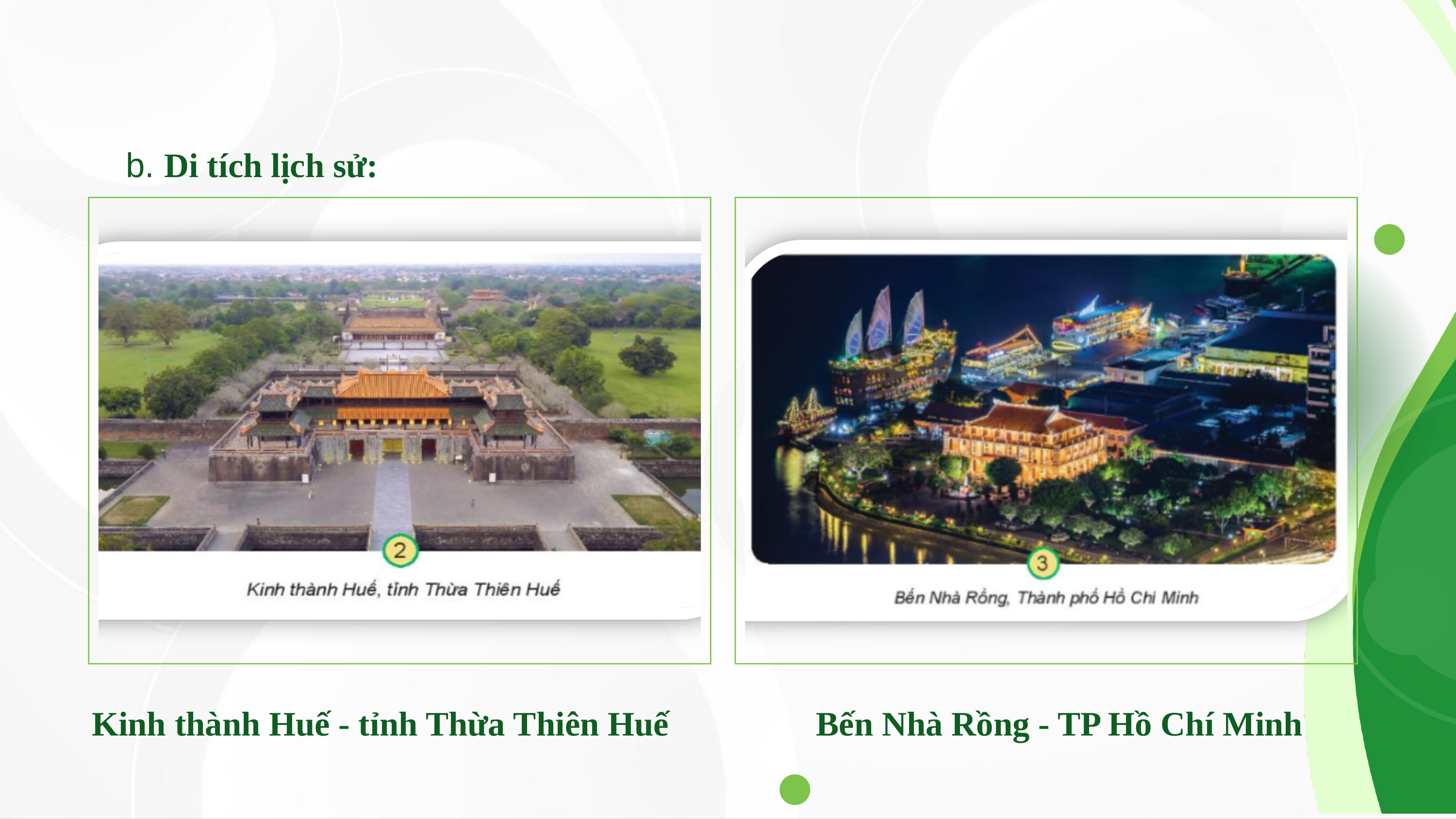

b. Di tích lịch sử:

Kinh thành Huế - tỉnh Thừa Thiên Huế
Bến Nhà Rồng - TP Hồ Chí Minh